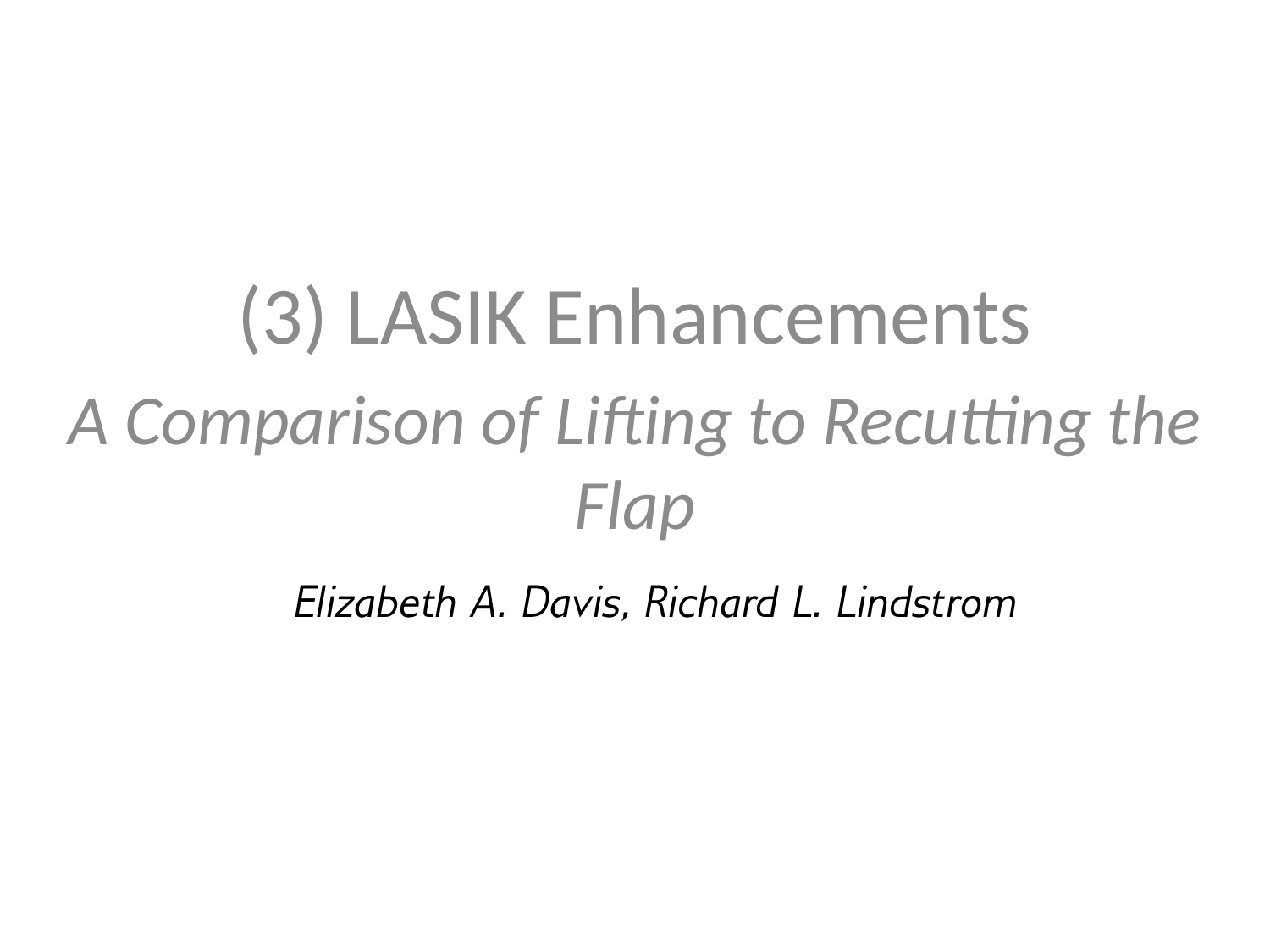

(3) LASIK Enhancements
A Comparison of Lifting to Recutting the Flap
Elizabeth A. Davis, Richard L. Lindstrom